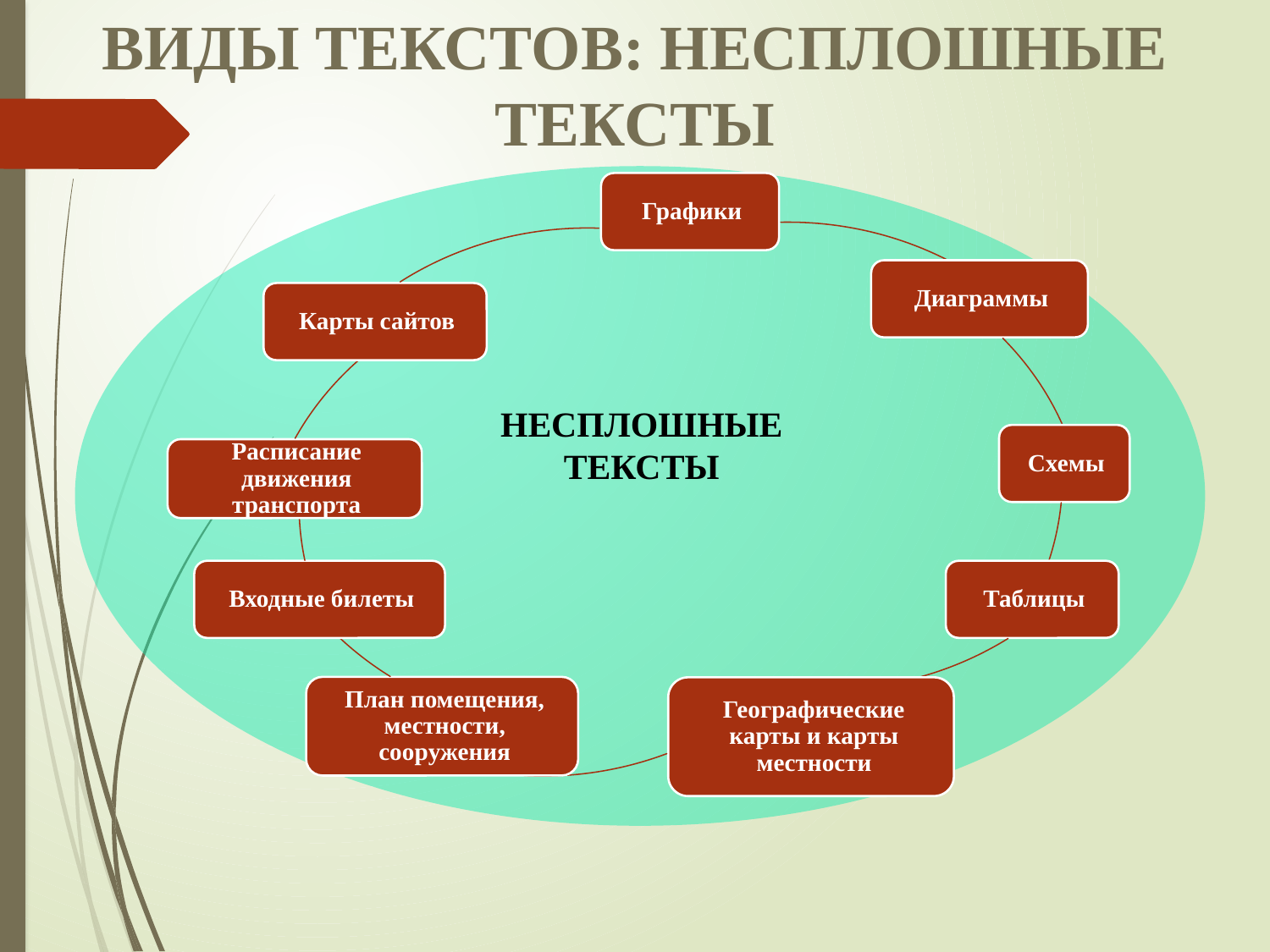

ВИДЫ ТЕКСТОВ: НЕСПЛОШНЫЕ ТЕКСТЫ
Графики
Диаграммы
Схемы
Таблицы
Географические карты и карты местности
План помещения, местности, сооружения
Входные билеты
Расписание движения транспорта
Карты сайтов
НЕСПЛОШНЫЕ ТЕКСТЫ